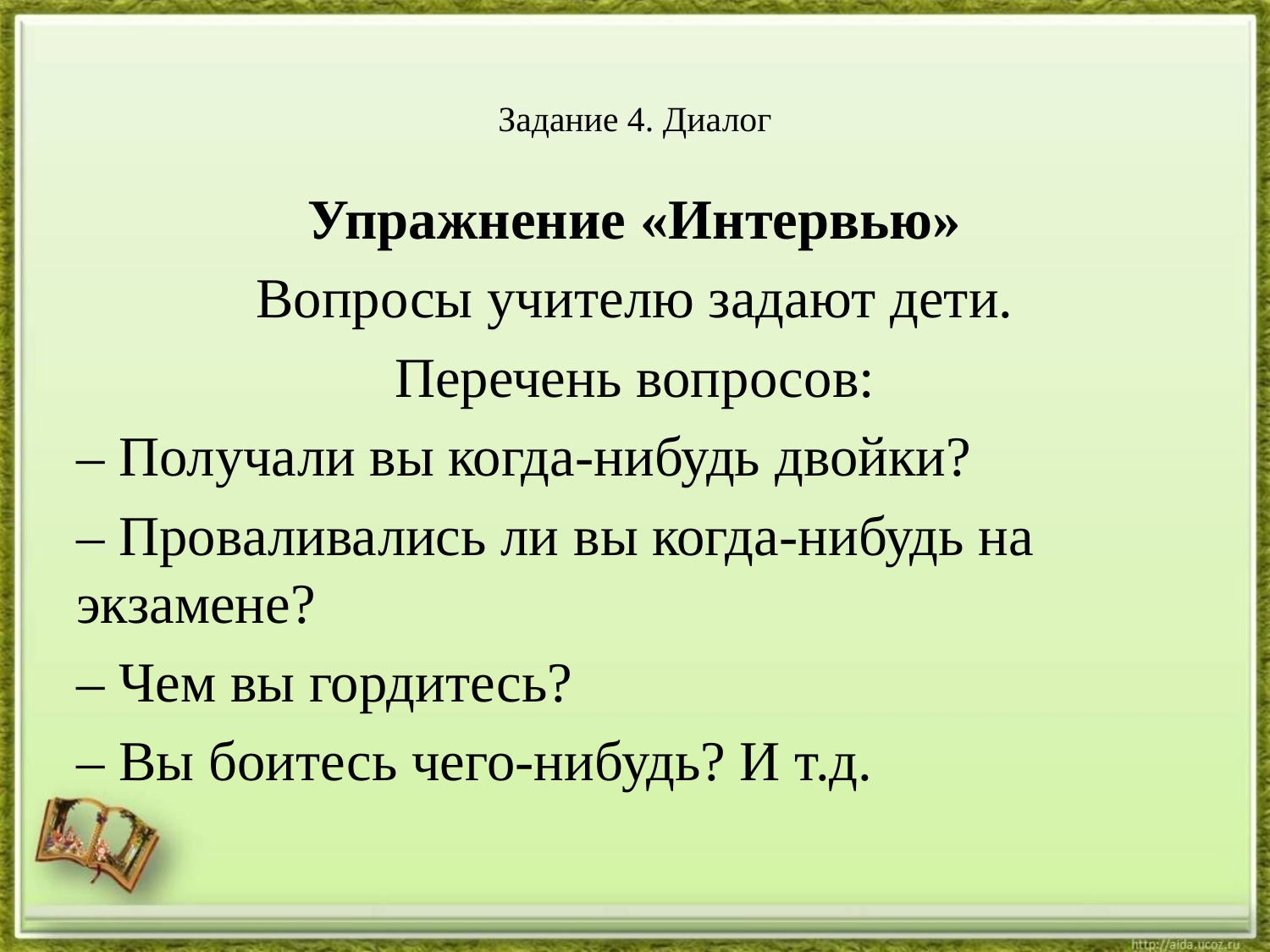

# Задание 4. Диалог
Упражнение «Интервью»
Вопросы учителю задают дети.
Перечень вопросов:
– Получали вы когда-нибудь двойки?
– Проваливались ли вы когда-нибудь на экзамене?
– Чем вы гордитесь?
– Вы боитесь чего-нибудь? И т.д.